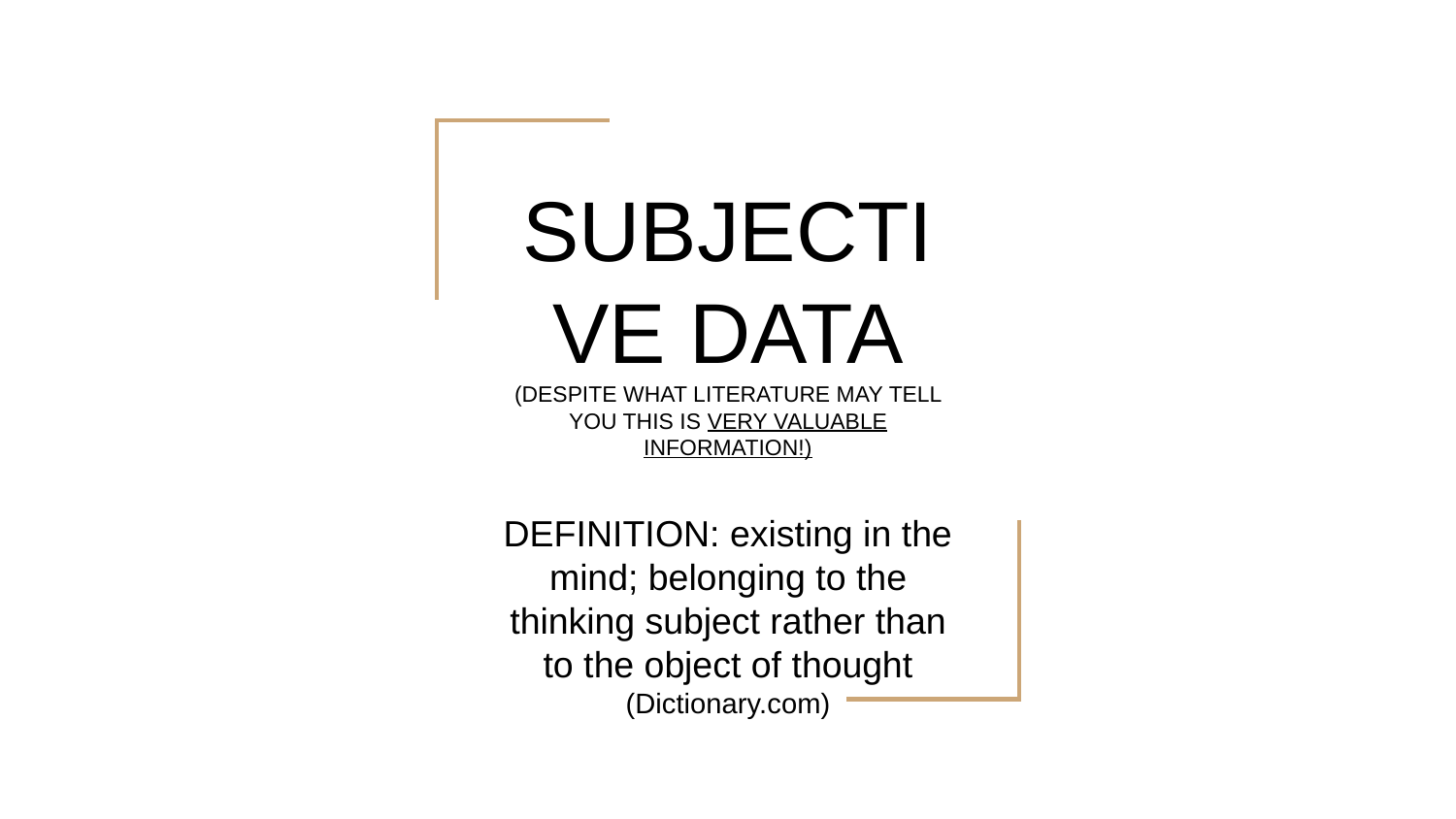

# SUBJECTIVE DATA
(DESPITE WHAT LITERATURE MAY TELL YOU THIS IS VERY VALUABLE INFORMATION!)
DEFINITION: existing in the mind; belonging to the thinking subject rather than to the object of thought (Dictionary.com)